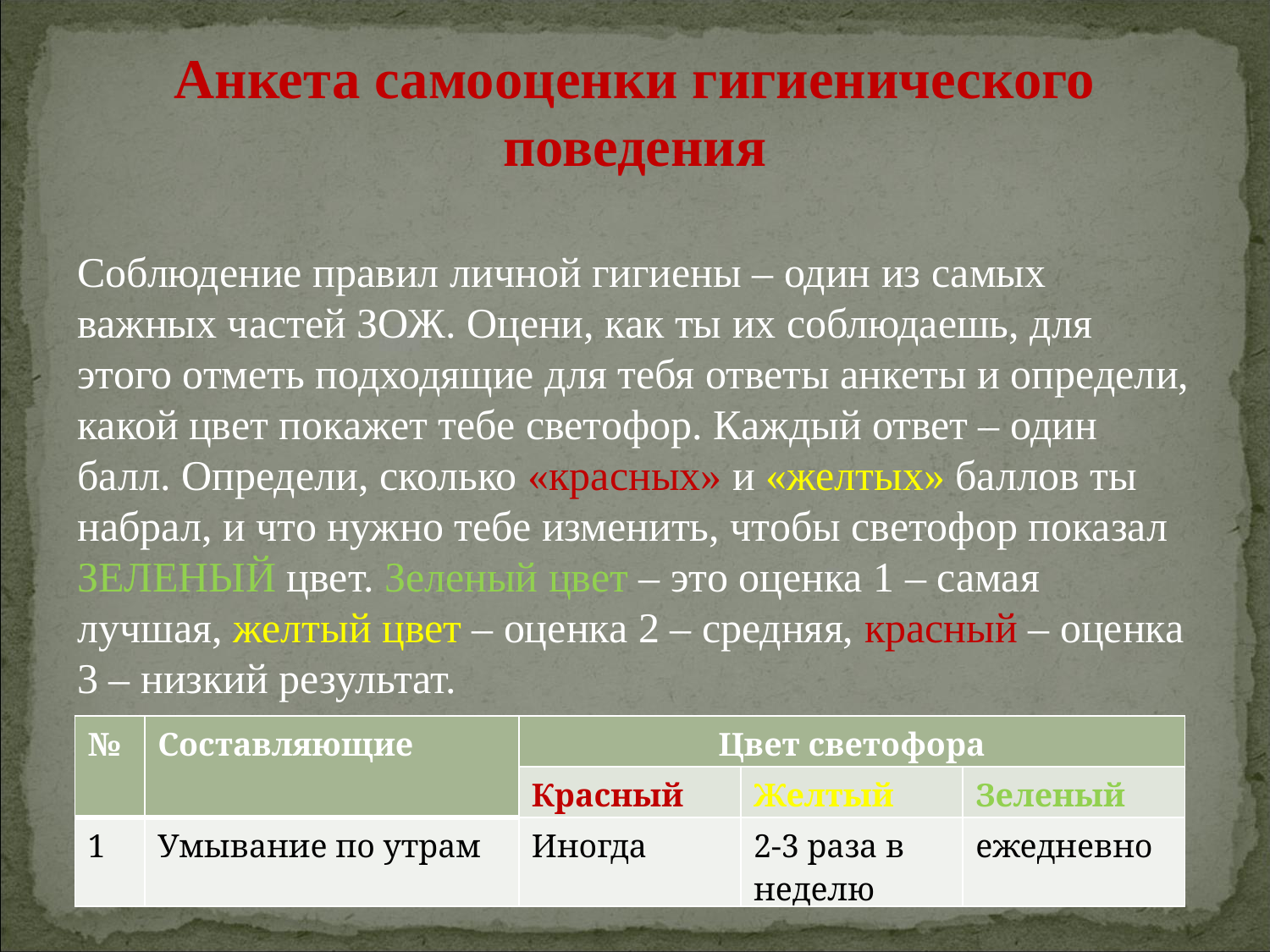

Анкета самооценки гигиенического поведения

Соблюдение правил личной гигиены – один из самых важных частей ЗОЖ. Оцени, как ты их соблюдаешь, для этого отметь подходящие для тебя ответы анкеты и определи, какой цвет покажет тебе светофор. Каждый ответ – один балл. Определи, сколько «красных» и «желтых» баллов ты набрал, и что нужно тебе изменить, чтобы светофор показал ЗЕЛЕНЫЙ цвет. Зеленый цвет – это оценка 1 – самая лучшая, желтый цвет – оценка 2 – средняя, красный – оценка 3 – низкий результат.

| № | Составляющие | Цвет светофора |  |  |
| --- | --- | --- | --- | --- |
|  |  | Красный | Желтый | Зеленый |
| 1 | Умывание по утрам | Иногда | 2-3 раза в неделю | ежедневно |